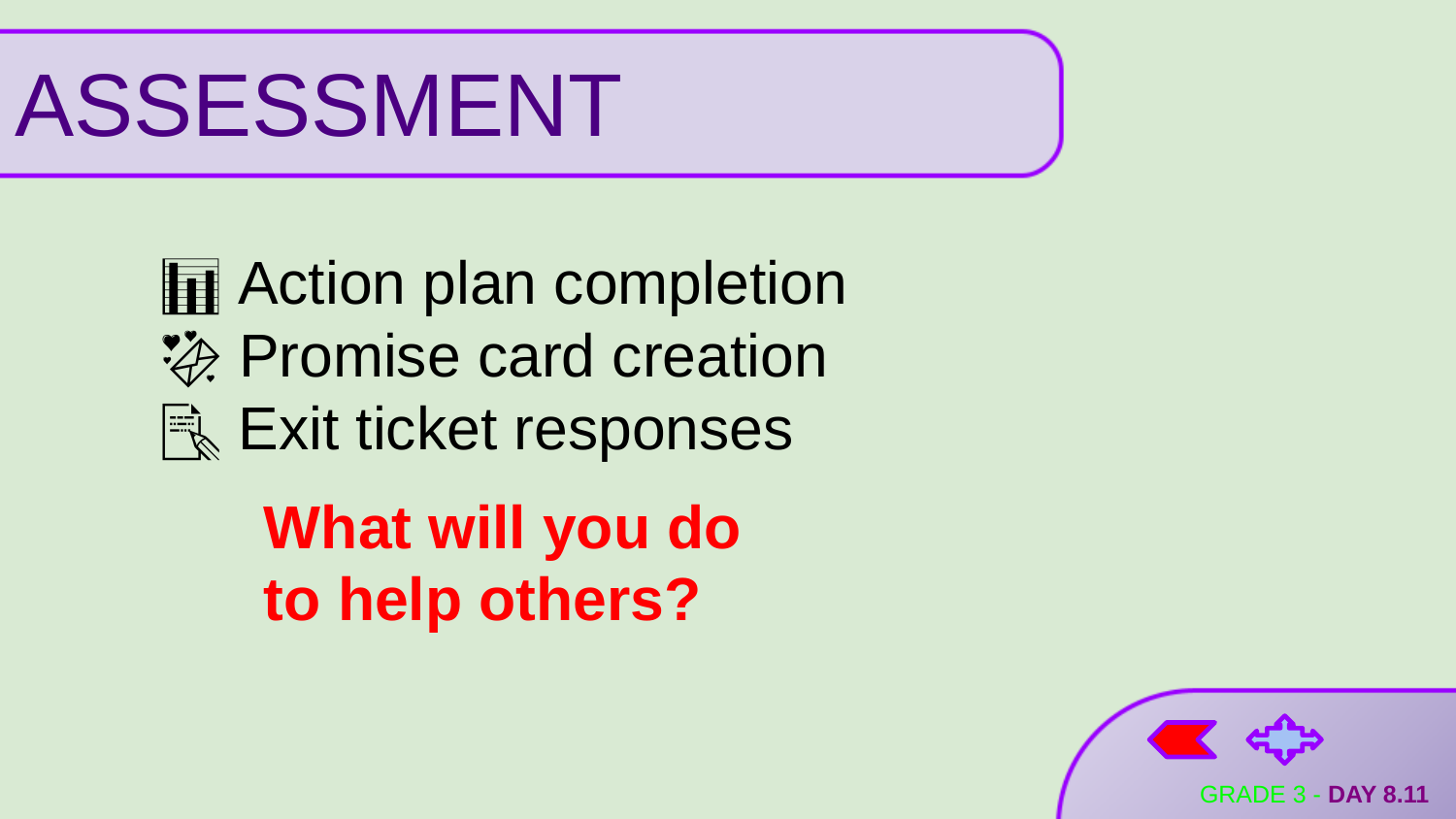

# ASSESSMENT

📊 Action plan completion
💌 Promise card creation
📝 Exit ticket responses
What will you do
to help others?

GRADE 3 - DAY 8.11